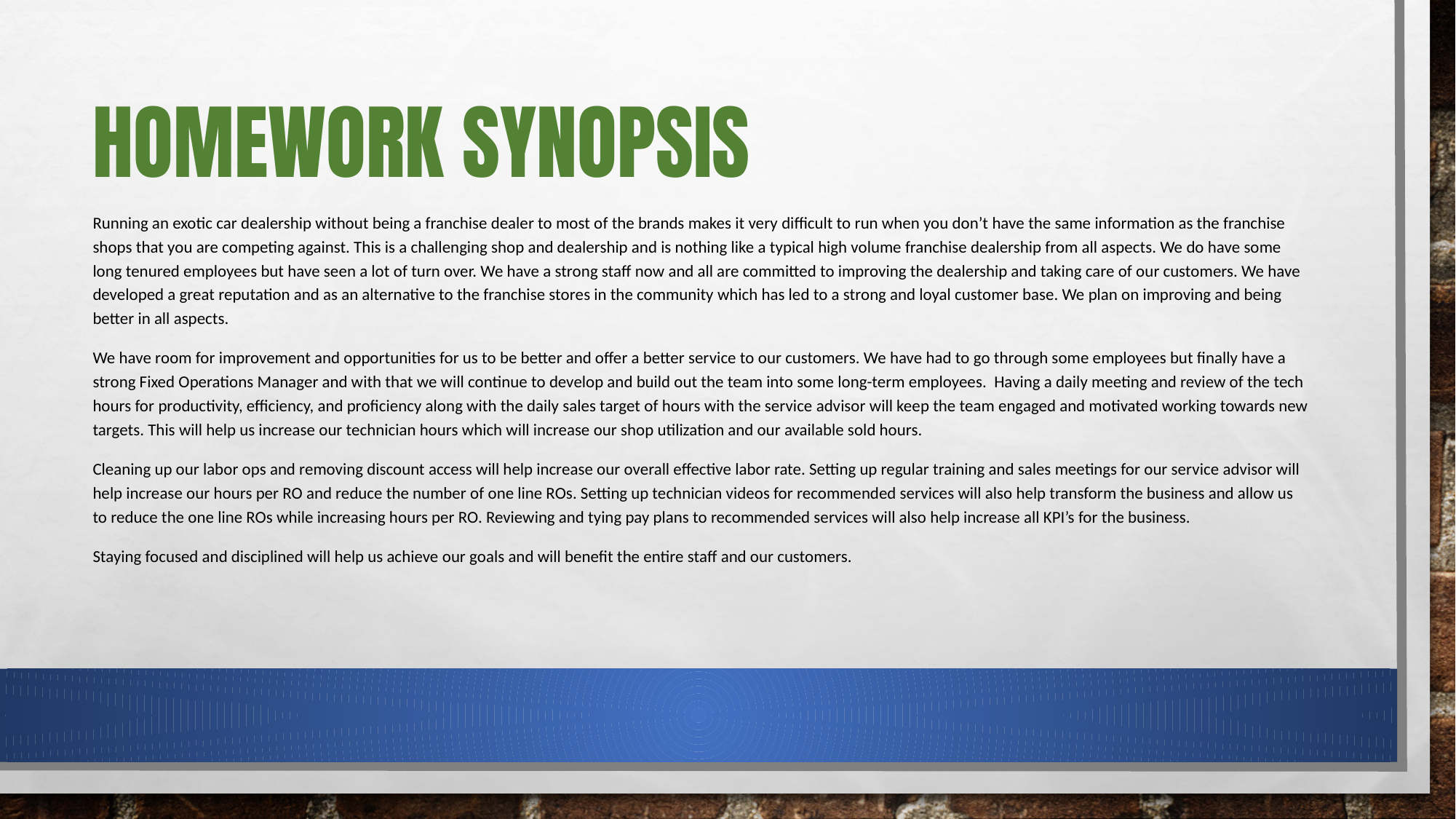

# Homework Synopsis
Running an exotic car dealership without being a franchise dealer to most of the brands makes it very difficult to run when you don’t have the same information as the franchise shops that you are competing against. This is a challenging shop and dealership and is nothing like a typical high volume franchise dealership from all aspects. We do have some long tenured employees but have seen a lot of turn over. We have a strong staff now and all are committed to improving the dealership and taking care of our customers. We have developed a great reputation and as an alternative to the franchise stores in the community which has led to a strong and loyal customer base. We plan on improving and being better in all aspects.
We have room for improvement and opportunities for us to be better and offer a better service to our customers. We have had to go through some employees but finally have a strong Fixed Operations Manager and with that we will continue to develop and build out the team into some long-term employees.  Having a daily meeting and review of the tech hours for productivity, efficiency, and proficiency along with the daily sales target of hours with the service advisor will keep the team engaged and motivated working towards new targets. This will help us increase our technician hours which will increase our shop utilization and our available sold hours.
Cleaning up our labor ops and removing discount access will help increase our overall effective labor rate. Setting up regular training and sales meetings for our service advisor will help increase our hours per RO and reduce the number of one line ROs. Setting up technician videos for recommended services will also help transform the business and allow us to reduce the one line ROs while increasing hours per RO. Reviewing and tying pay plans to recommended services will also help increase all KPI’s for the business.
Staying focused and disciplined will help us achieve our goals and will benefit the entire staff and our customers.